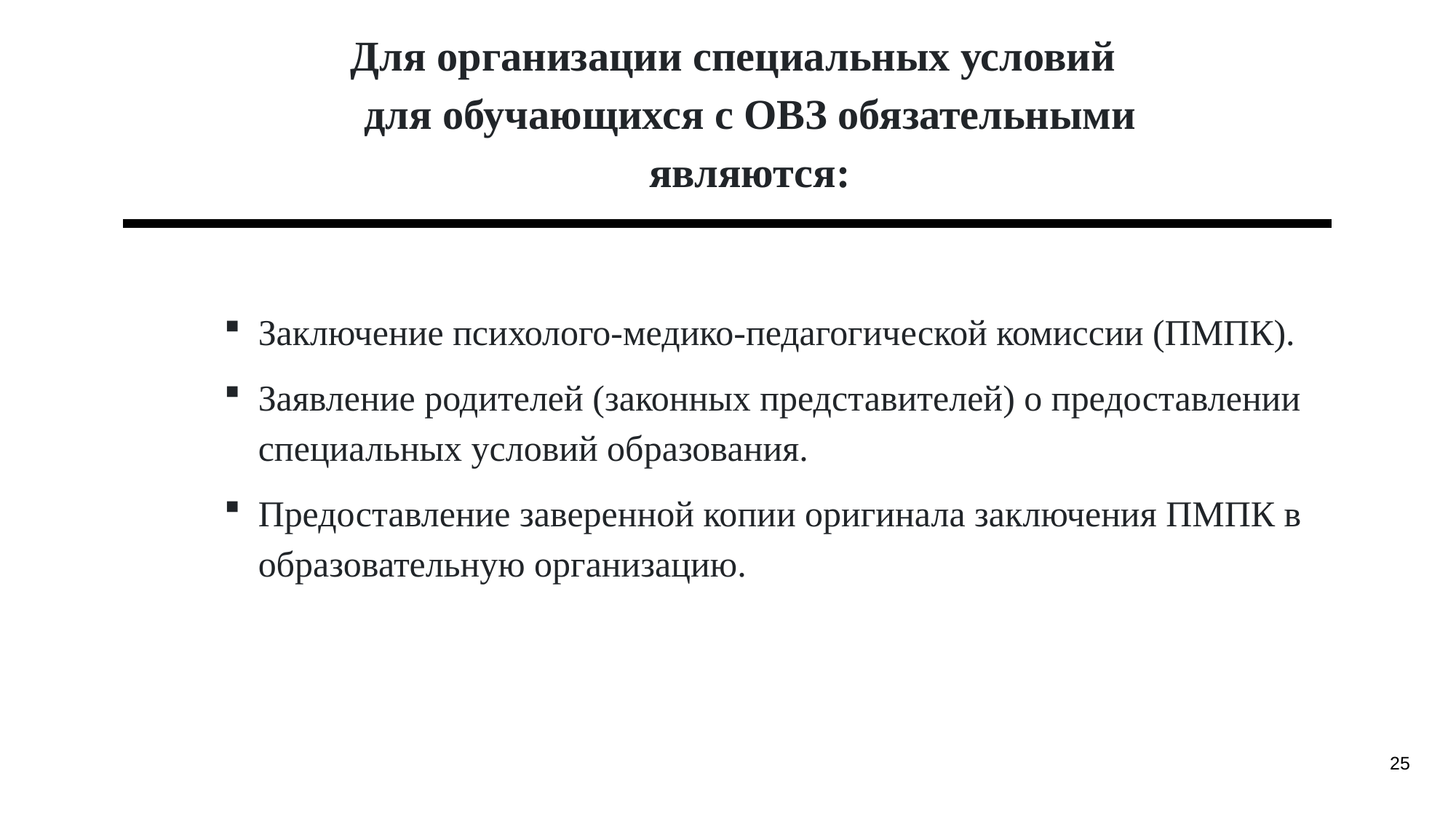

# Для организации специальных условий для обучающихся с ОВЗ обязательными являются:
Заключение психолого-медико-педагогической комиссии (ПМПК).
Заявление родителей (законных представителей) о предоставлении специальных условий образования.
Предоставление заверенной копии оригинала заключения ПМПК в образовательную организацию.
25